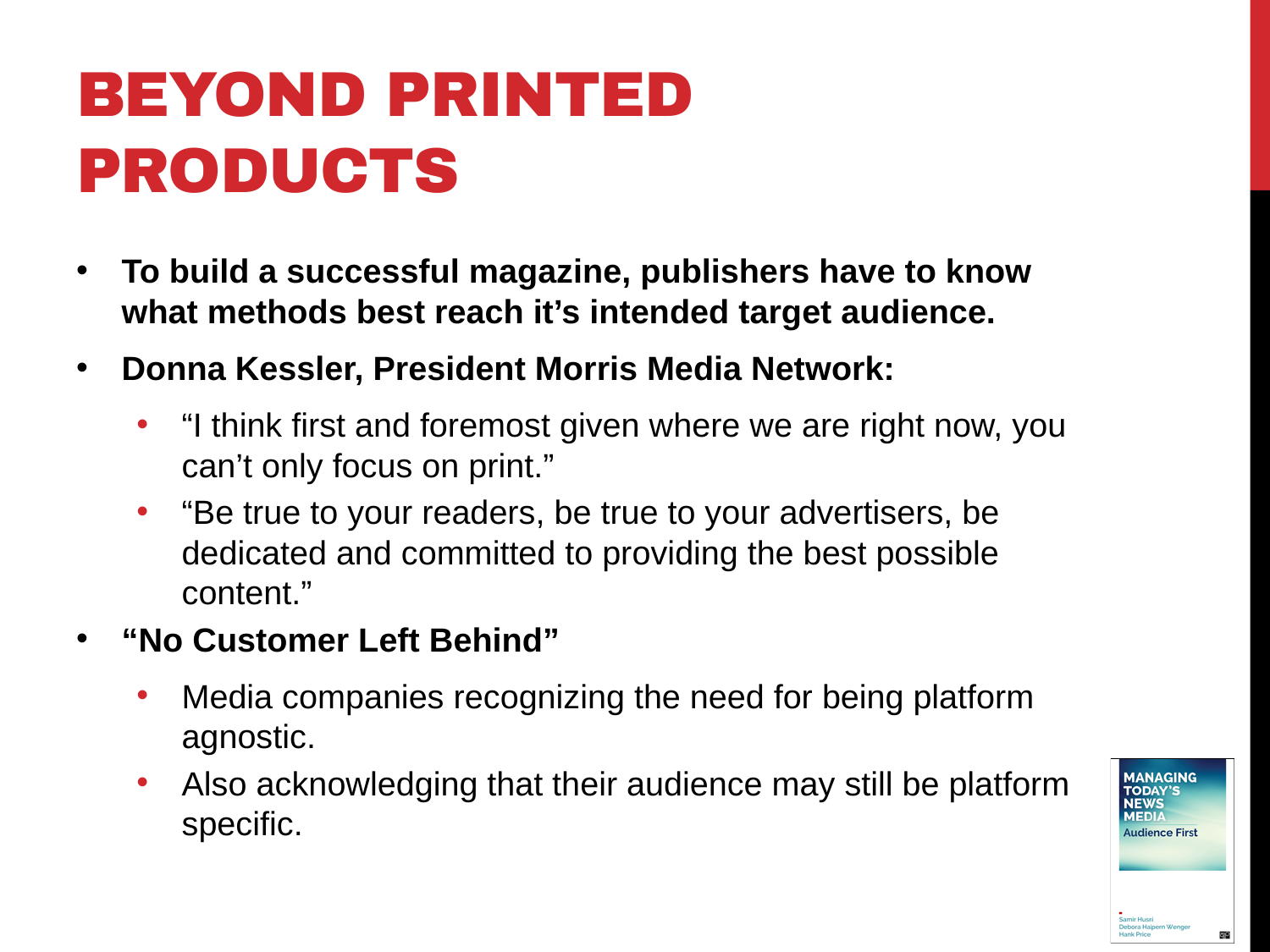

# Beyond printed products
To build a successful magazine, publishers have to know what methods best reach it’s intended target audience.
Donna Kessler, President Morris Media Network:
“I think first and foremost given where we are right now, you can’t only focus on print.”
“Be true to your readers, be true to your advertisers, be dedicated and committed to providing the best possible content.”
“No Customer Left Behind”
Media companies recognizing the need for being platform agnostic.
Also acknowledging that their audience may still be platform specific.